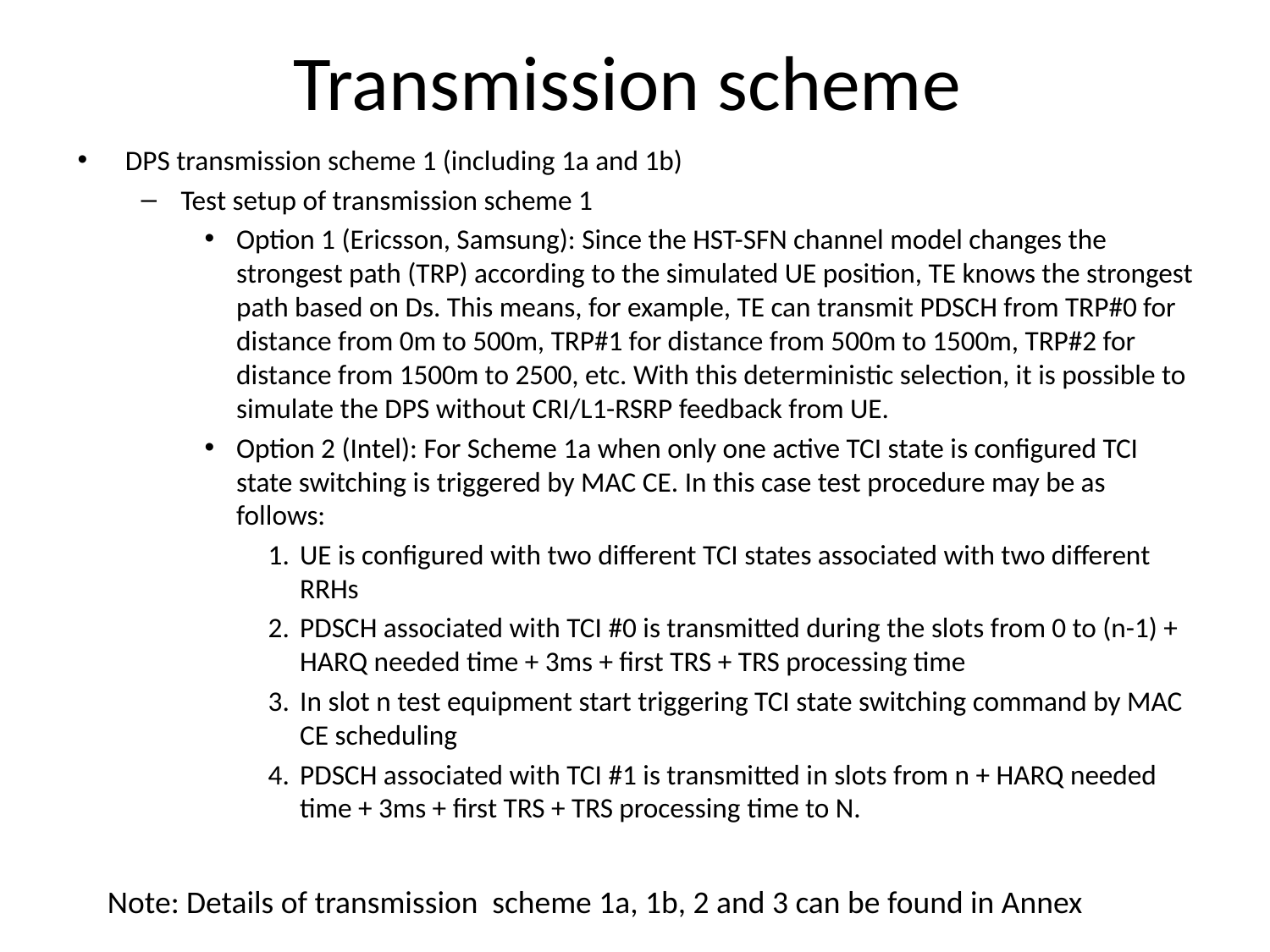

# Transmission scheme
DPS transmission scheme 1 (including 1a and 1b)
Test setup of transmission scheme 1
Option 1 (Ericsson, Samsung): Since the HST-SFN channel model changes the strongest path (TRP) according to the simulated UE position, TE knows the strongest path based on Ds. This means, for example, TE can transmit PDSCH from TRP#0 for distance from 0m to 500m, TRP#1 for distance from 500m to 1500m, TRP#2 for distance from 1500m to 2500, etc. With this deterministic selection, it is possible to simulate the DPS without CRI/L1-RSRP feedback from UE.
Option 2 (Intel): For Scheme 1a when only one active TCI state is configured TCI state switching is triggered by MAC CE. In this case test procedure may be as follows:
UE is configured with two different TCI states associated with two different RRHs
PDSCH associated with TCI #0 is transmitted during the slots from 0 to (n-1) + HARQ needed time + 3ms + first TRS + TRS processing time
In slot n test equipment start triggering TCI state switching command by MAC CE scheduling
PDSCH associated with TCI #1 is transmitted in slots from n + HARQ needed time + 3ms + first TRS + TRS processing time to N.

Note: Details of transmission  scheme 1a, 1b, 2 and 3 can be found in Annex